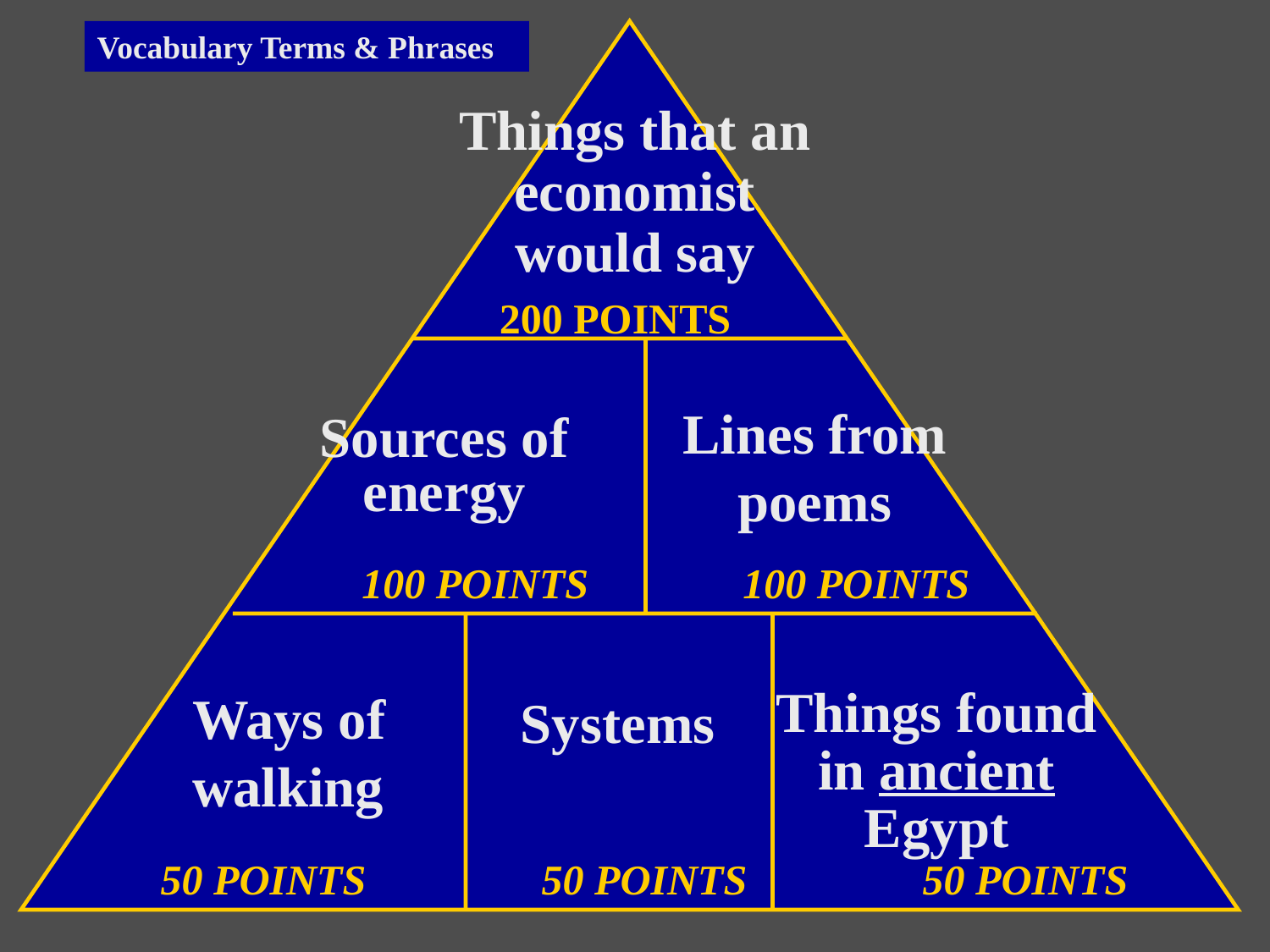

Vocabulary Terms & Phrases
Things that an economist would say
200 POINTS

Lines from poems
Sources of energy
100 POINTS		100 POINTS

Ways of walking
Things found in ancient Egypt
Systems
50 POINTS		50 POINTS		50 POINTS